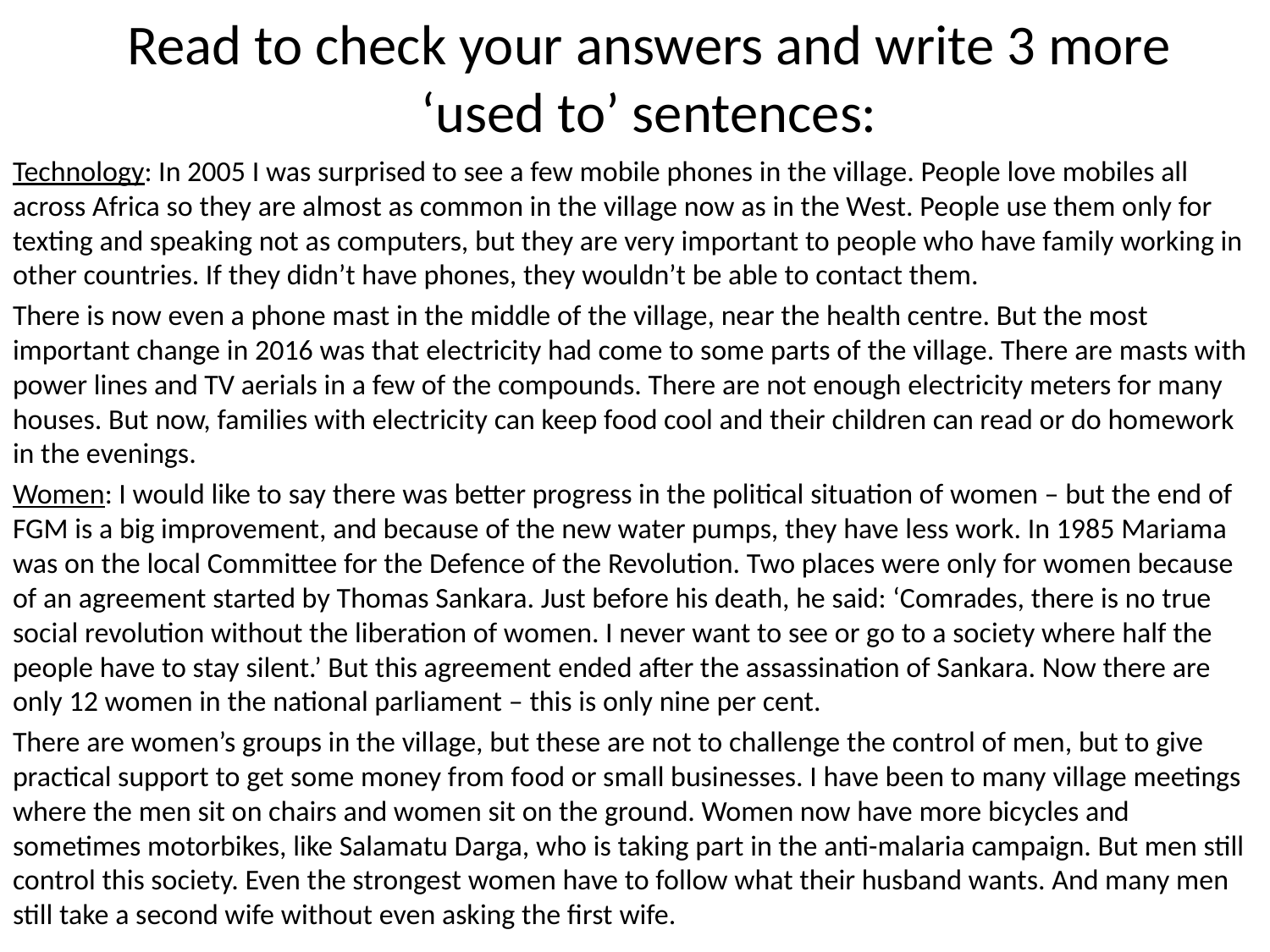

# Read to check your answers and write 3 more ‘used to’ sentences:
Technology: In 2005 I was surprised to see a few mobile phones in the village. People love mobiles all across Africa so they are almost as common in the village now as in the West. People use them only for texting and speaking not as computers, but they are very important to people who have family working in other countries. If they didn’t have phones, they wouldn’t be able to contact them.
There is now even a phone mast in the middle of the village, near the health centre. But the most important change in 2016 was that electricity had come to some parts of the village. There are masts with power lines and TV aerials in a few of the compounds. There are not enough electricity meters for many houses. But now, families with electricity can keep food cool and their children can read or do homework in the evenings.
Women: I would like to say there was better progress in the political situation of women – but the end of FGM is a big improvement, and because of the new water pumps, they have less work. In 1985 Mariama was on the local Committee for the Defence of the Revolution. Two places were only for women because of an agreement started by Thomas Sankara. Just before his death, he said: ‘Comrades, there is no true social revolution without the liberation of women. I never want to see or go to a society where half the people have to stay silent.’ But this agreement ended after the assassination of Sankara. Now there are only 12 women in the national parliament – this is only nine per cent.
There are women’s groups in the village, but these are not to challenge the control of men, but to give practical support to get some money from food or small businesses. I have been to many village meetings where the men sit on chairs and women sit on the ground. Women now have more bicycles and sometimes motorbikes, like Salamatu Darga, who is taking part in the anti-malaria campaign. But men still control this society. Even the strongest women have to follow what their husband wants. And many men still take a second wife without even asking the first wife.